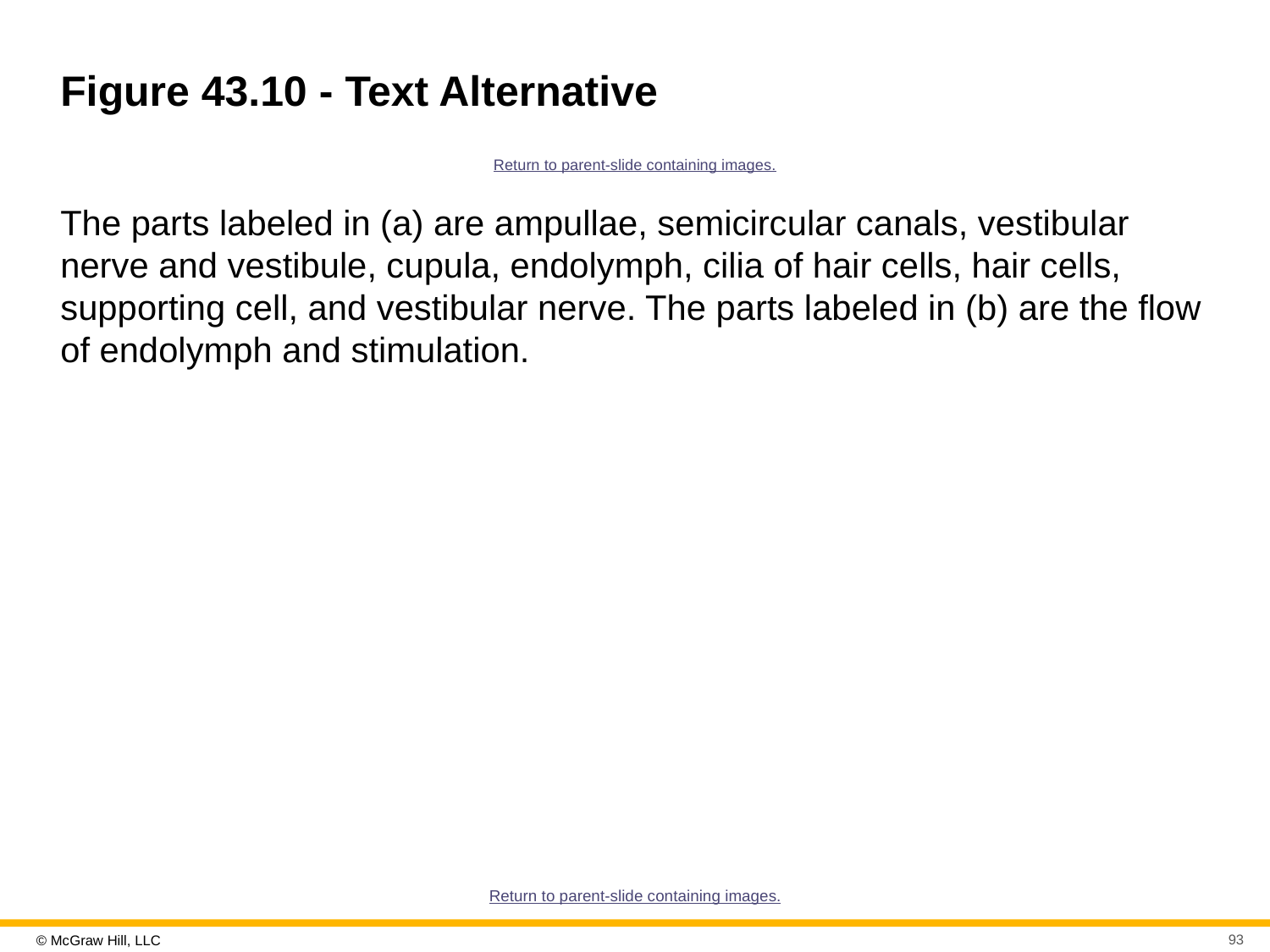

# Figure 43.10 - Text Alternative
Return to parent-slide containing images.
The parts labeled in (a) are ampullae, semicircular canals, vestibular nerve and vestibule, cupula, endolymph, cilia of hair cells, hair cells, supporting cell, and vestibular nerve. The parts labeled in (b) are the flow of endolymph and stimulation.
Return to parent-slide containing images.
93